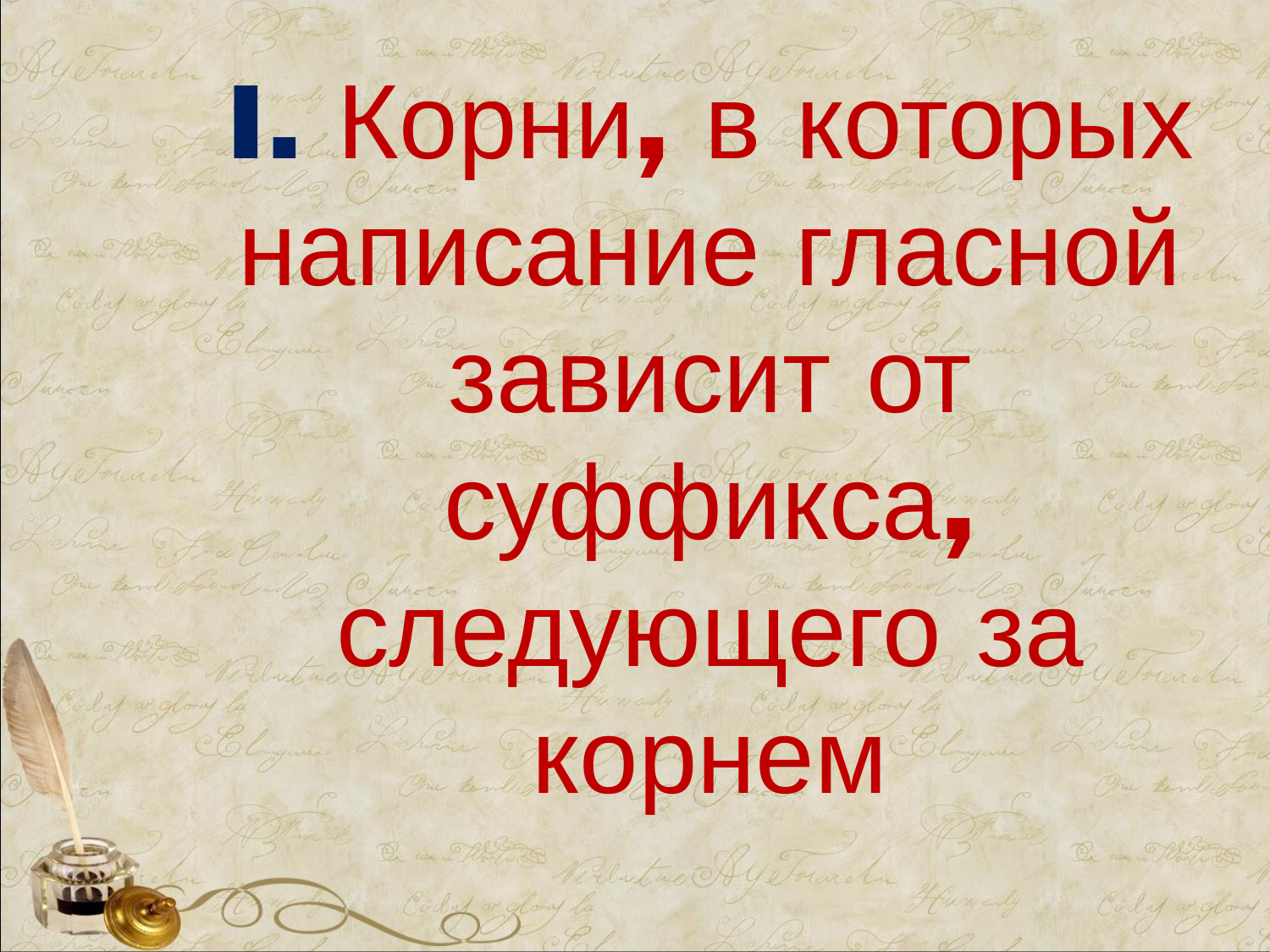

I. Корни, в которых написание гласной зависит от суффикса, следующего за корнем